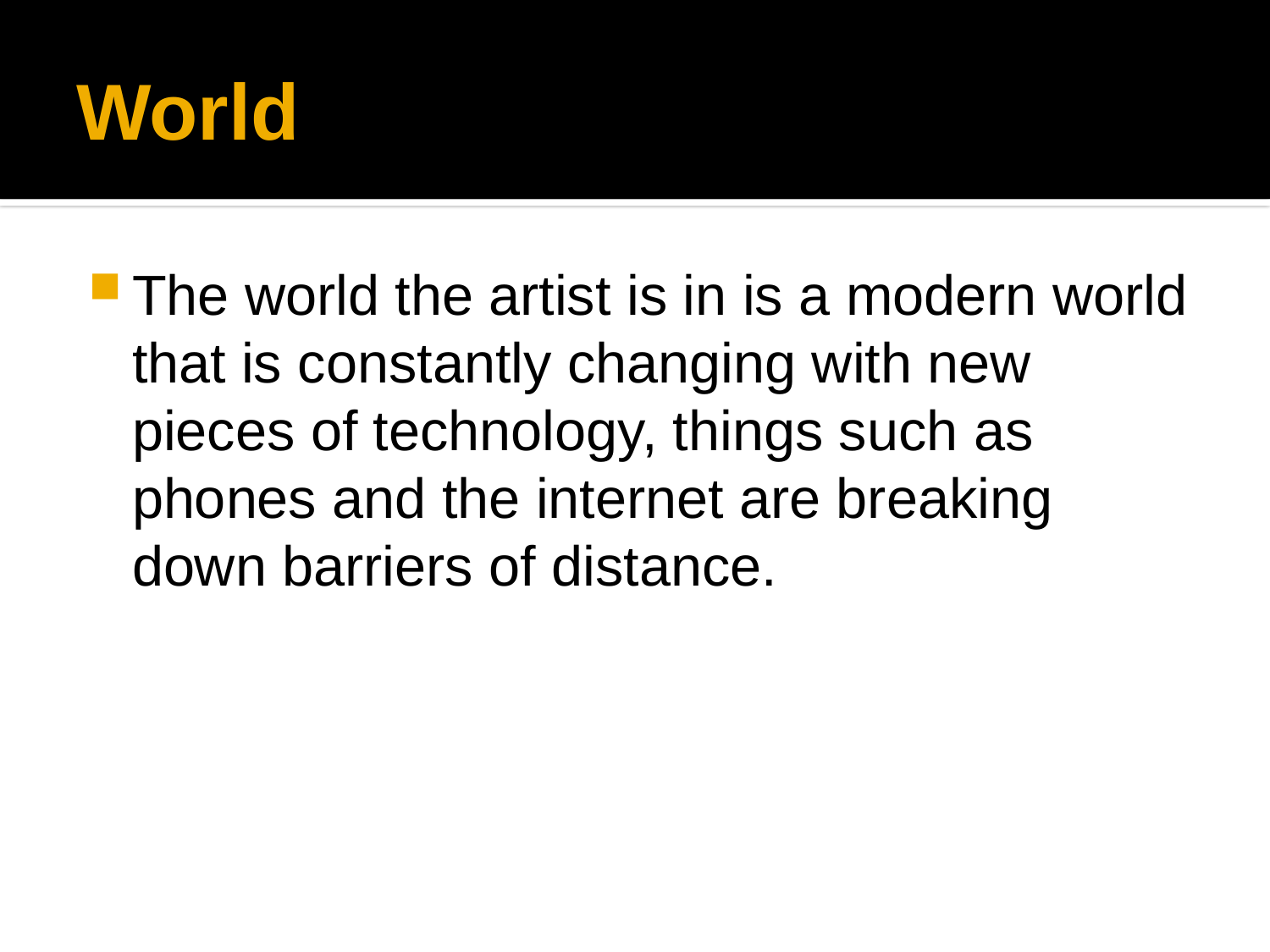

# World
The world the artist is in is a modern world that is constantly changing with new pieces of technology, things such as phones and the internet are breaking down barriers of distance.